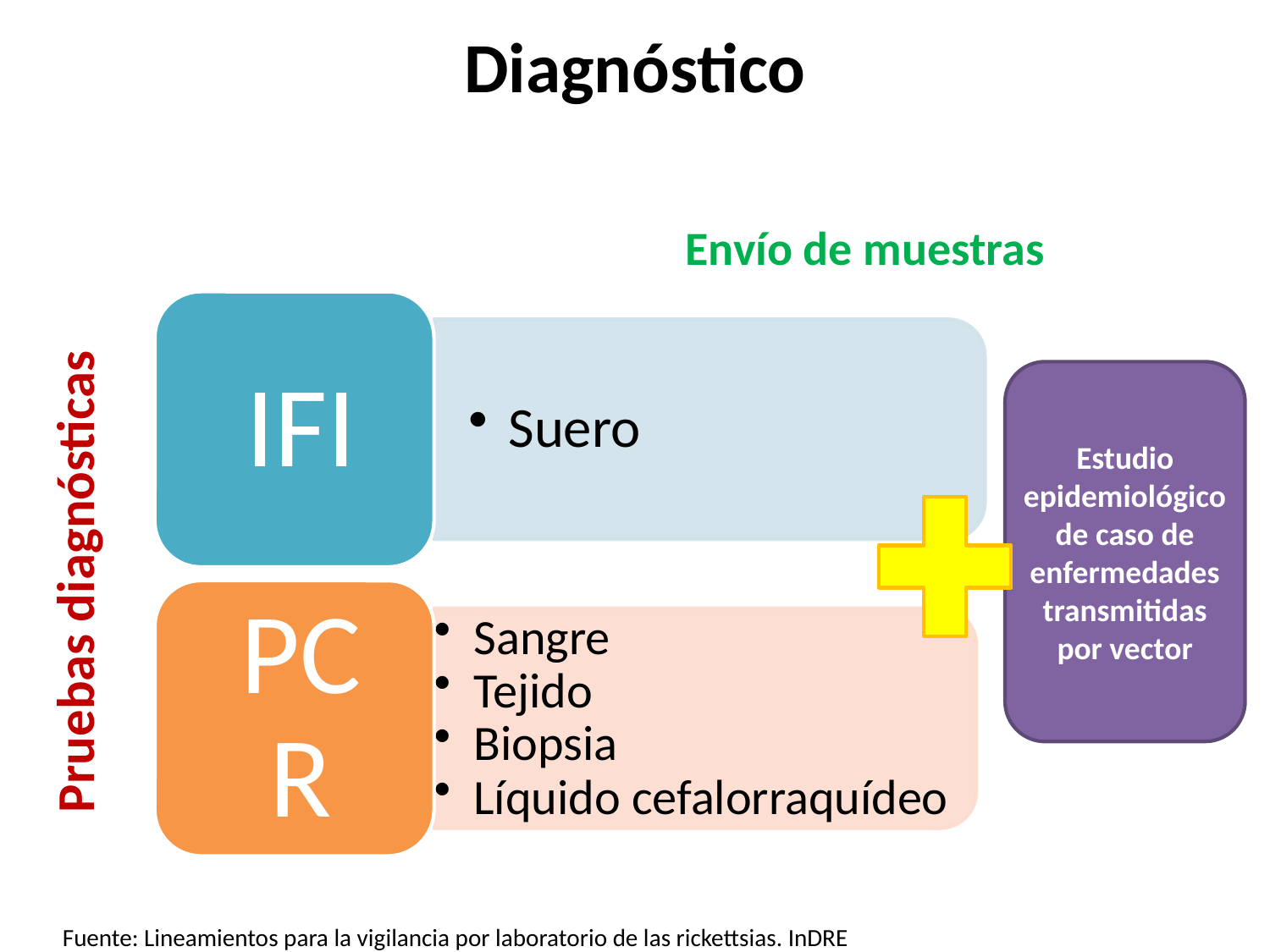

Diagnóstico
Envío de muestras
Suero
IFI
Sangre
Tejido
Biopsia
Líquido cefalorraquídeo
PCR
Pruebas diagnósticas
Estudio epidemiológico de caso de enfermedades transmitidas por vector

Fuente: Lineamientos para la vigilancia por laboratorio de las rickettsias. InDRE